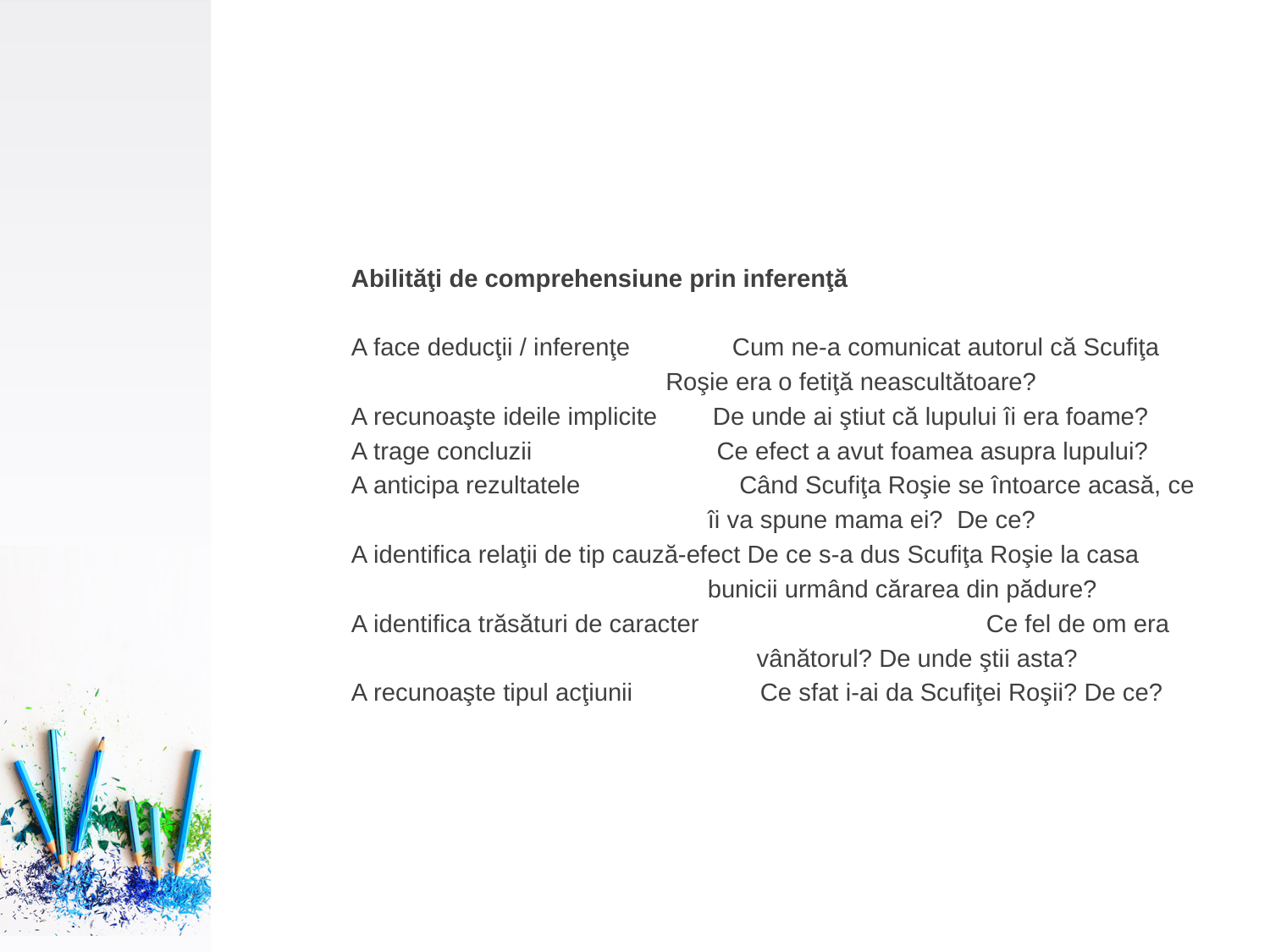

#

Abilităţi de comprehensiune prin inferenţă

A face deducţii / inferenţe	Cum ne-a comunicat autorul că Scufiţa
                                             Roşie era o fetiţă neascultătoare?
A recunoaşte ideile implicite        De unde ai ştiut că lupului îi era foame?
A trage concluzii 	                Ce efect a avut foamea asupra lupului?
A anticipa rezultatele		 Când Scufiţa Roşie se întoarce acasă, ce
                                                   îi va spune mama ei?  De ce?
A identifica relaţii de tip cauză-efect De ce s-a dus Scufiţa Roşie la casa
                                                   bunicii urmând cărarea din pădure?
A identifica trăsături de caracter			Ce fel de om era
                                                          vânătorul? De unde ştii asta?
A recunoaşte tipul acţiunii	    Ce sfat i-ai da Scufiţei Roşii? De ce?